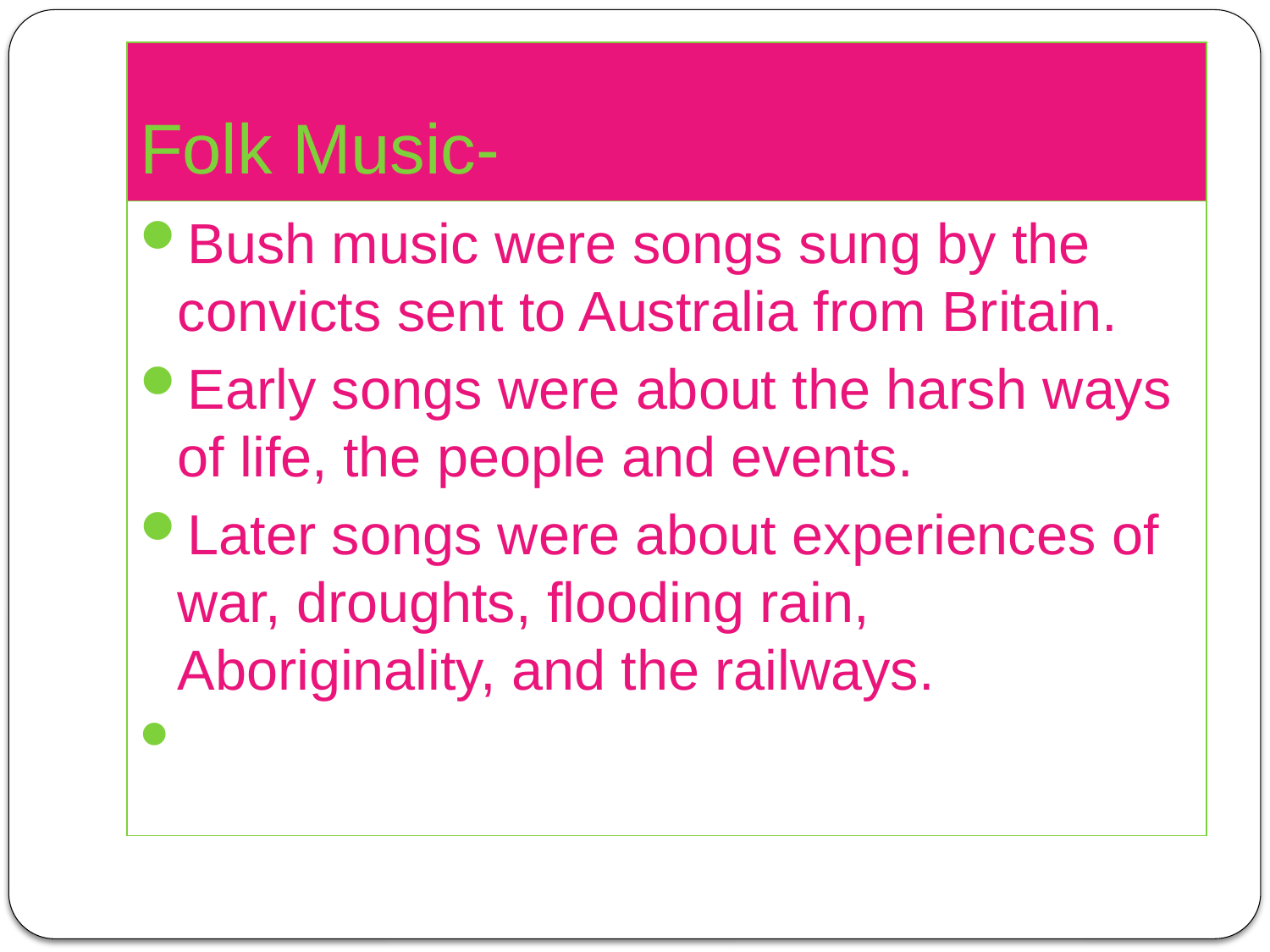

# Folk Music-
Bush music were songs sung by the convicts sent to Australia from Britain.
Early songs were about the harsh ways of life, the people and events.
Later songs were about experiences of war, droughts, flooding rain, Aboriginality, and the railways.